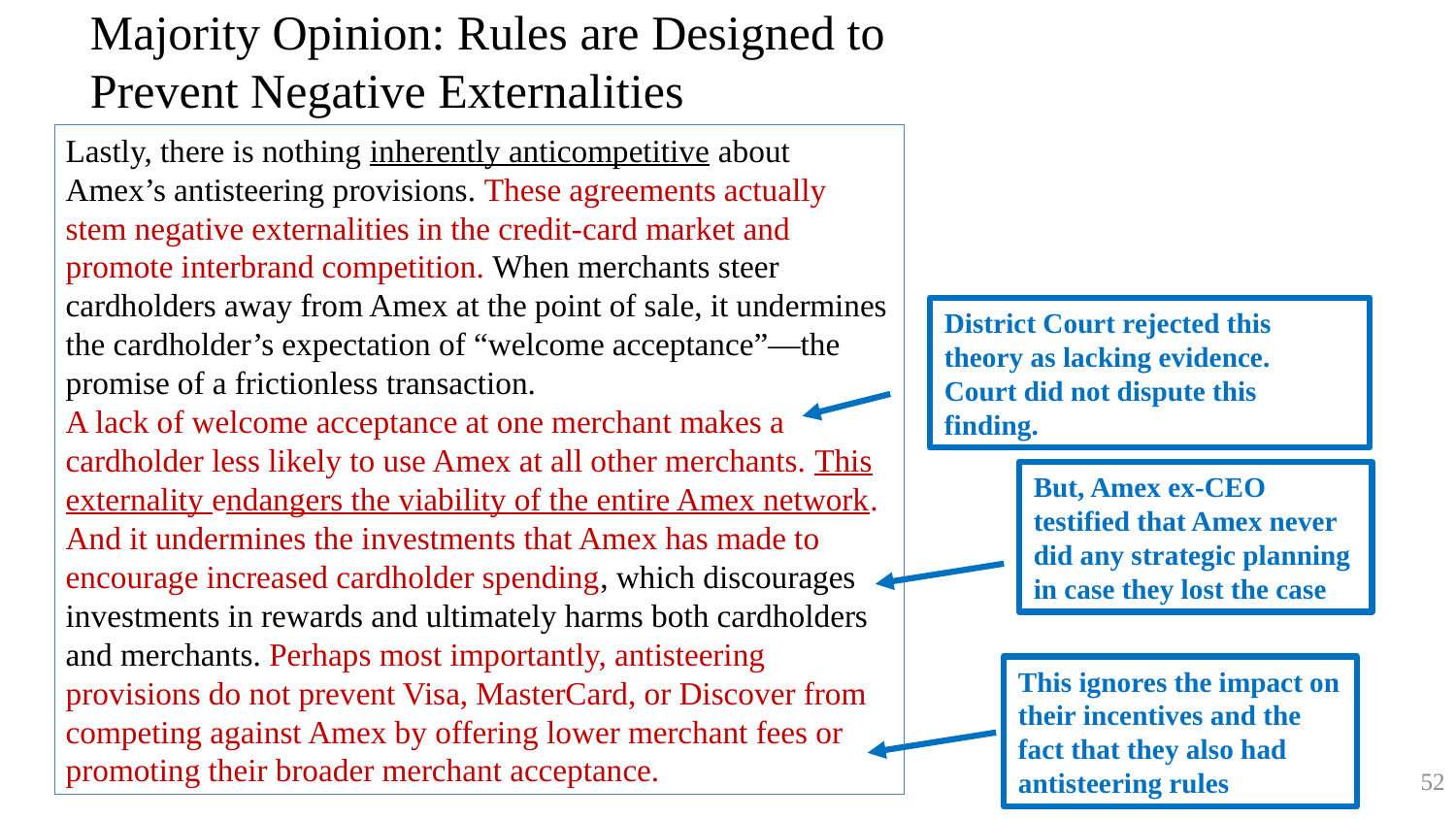

# Majority Opinion: Rules are Designed to Prevent Negative Externalities
Lastly, there is nothing inherently anticompetitive about Amex’s antisteering provisions. These agreements actually stem negative externalities in the credit-card market and promote interbrand competition. When merchants steer cardholders away from Amex at the point of sale, it undermines the cardholder’s expectation of “welcome acceptance”—the promise of a frictionless transaction.
A lack of welcome acceptance at one merchant makes a cardholder less likely to use Amex at all other merchants. This externality endangers the viability of the entire Amex network. And it undermines the investments that Amex has made to encourage increased cardholder spending, which discourages investments in rewards and ultimately harms both cardholders and merchants. Perhaps most importantly, antisteering provisions do not prevent Visa, MasterCard, or Discover from competing against Amex by offering lower merchant fees or promoting their broader merchant acceptance.

District Court rejected this theory as lacking evidence.  Court did not dispute this finding.
But, Amex ex-CEO testified that Amex never did any strategic planning in case they lost the case
This ignores the impact on their incentives and the fact that they also had antisteering rules
52